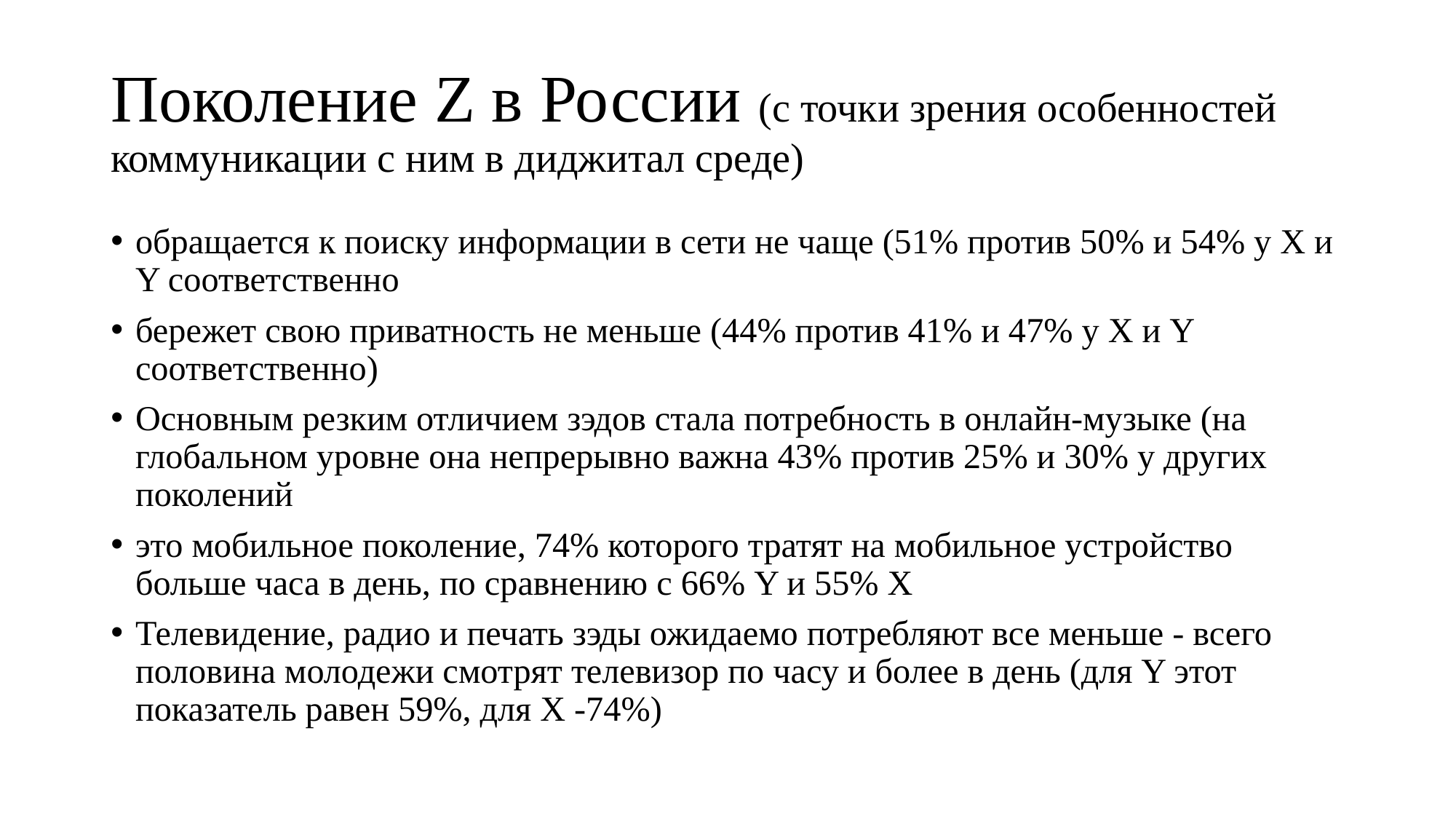

# Поколение Z в России (с точки зрения особенностей коммуникации с ним в диджитал среде)
обращается к поиску информации в сети не чаще (51% против 50% и 54% у X и Y соответственно
бережет свою приватность не меньше (44% против 41% и 47% у X и Y соответственно)
Основным резким отличием зэдов стала потребность в онлайн-музыке (на глобальном уровне она непрерывно важна 43% против 25% и 30% у других поколений
это мобильное поколение, 74% которого тратят на мобильное устройство больше часа в день, по сравнению с 66% Y и 55% X
Телевидение, радио и печать зэды ожидаемо потребляют все меньше - всего половина молодежи смотрят телевизор по часу и более в день (для Y этот показатель равен 59%, для X -74%)